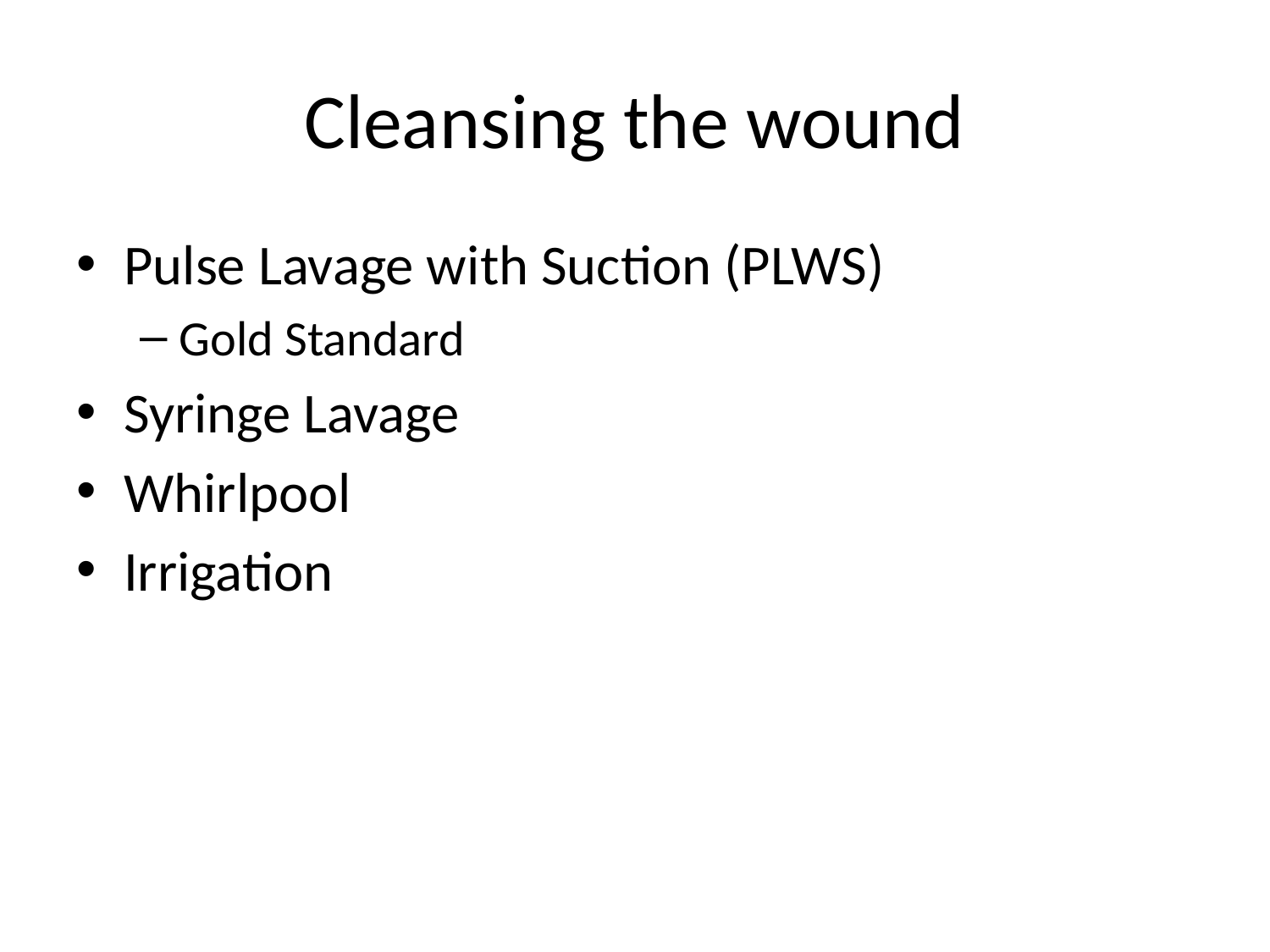

# Cleansing the wound
Pulse Lavage with Suction (PLWS)
Gold Standard
Syringe Lavage
Whirlpool
Irrigation